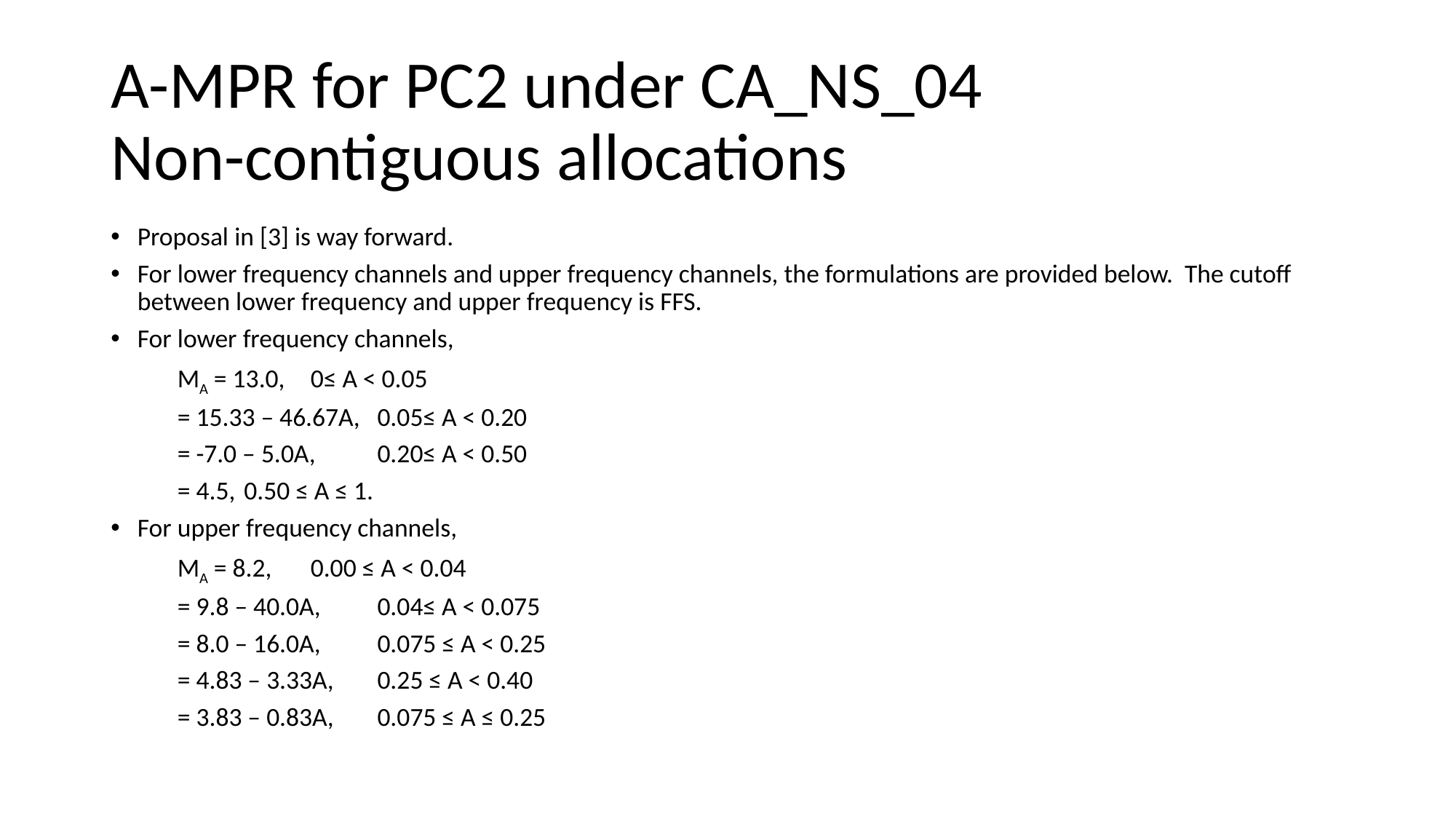

# A-MPR for PC2 under CA_NS_04 Non-contiguous allocations
Proposal in [3] is way forward.
For lower frequency channels and upper frequency channels, the formulations are provided below.  The cutoff between lower frequency and upper frequency is FFS.
For lower frequency channels,
		MA = 13.0,	0≤ A < 0.05
		= 15.33 – 46.67A,	0.05≤ A < 0.20
		= -7.0 – 5.0A, 	0.20≤ A < 0.50
		= 4.5,		0.50 ≤ A ≤ 1.
For upper frequency channels,
		MA = 8.2,		0.00 ≤ A < 0.04
		= 9.8 – 40.0A,	0.04≤ A < 0.075
		= 8.0 – 16.0A, 	0.075 ≤ A < 0.25
		= 4.83 – 3.33A,	0.25 ≤ A < 0.40
		= 3.83 – 0.83A,	0.075 ≤ A ≤ 0.25